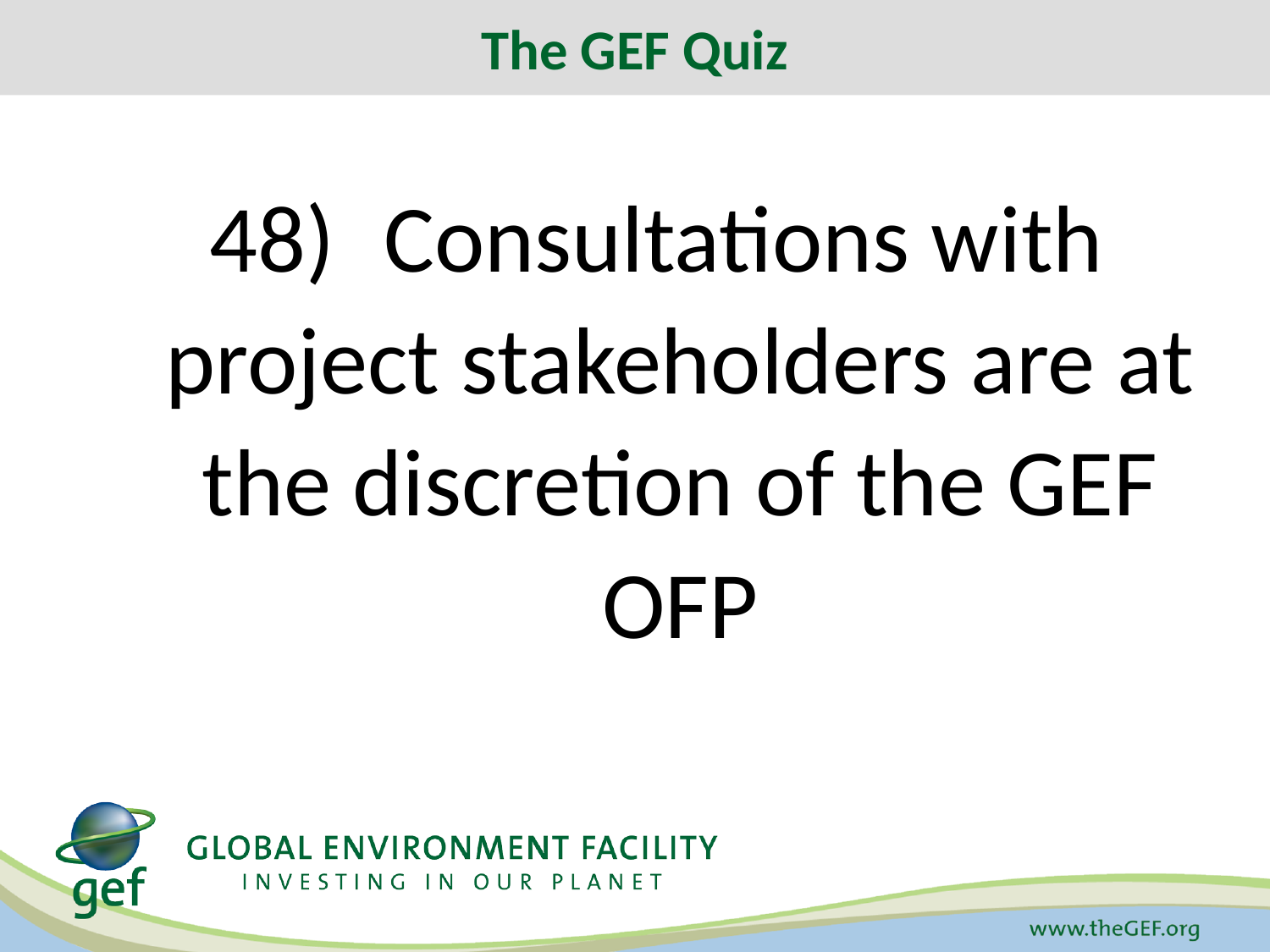

The GEF Quiz
# 48)	Consultations with project stakeholders are at the discretion of the GEF OFP